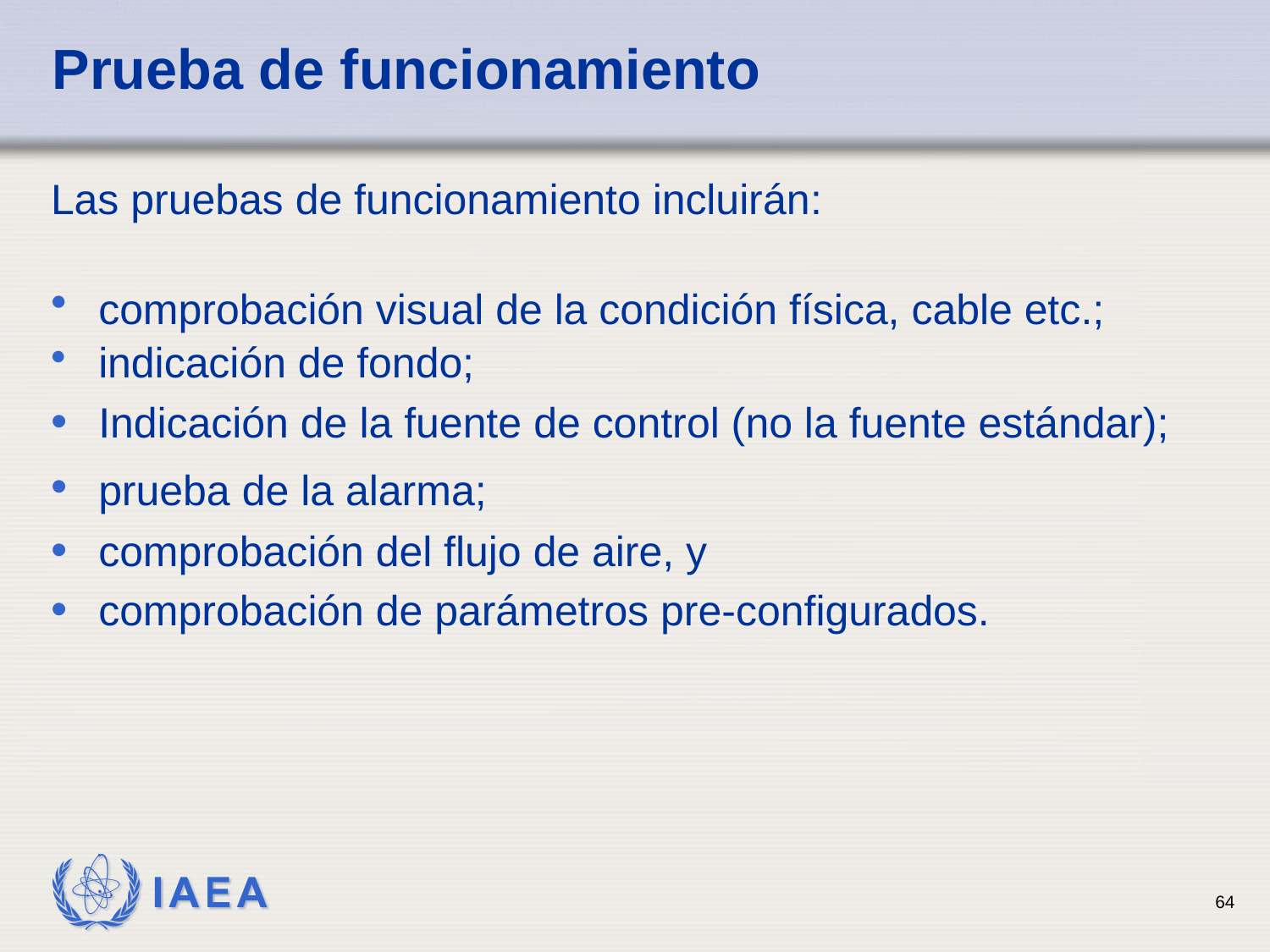

# Prueba de funcionamiento
Las pruebas de funcionamiento incluirán:

comprobación visual de la condición física, cable etc.;
indicación de fondo;
Indicación de la fuente de control (no la fuente estándar);
prueba de la alarma;
comprobación del flujo de aire, y
comprobación de parámetros pre-configurados.
64